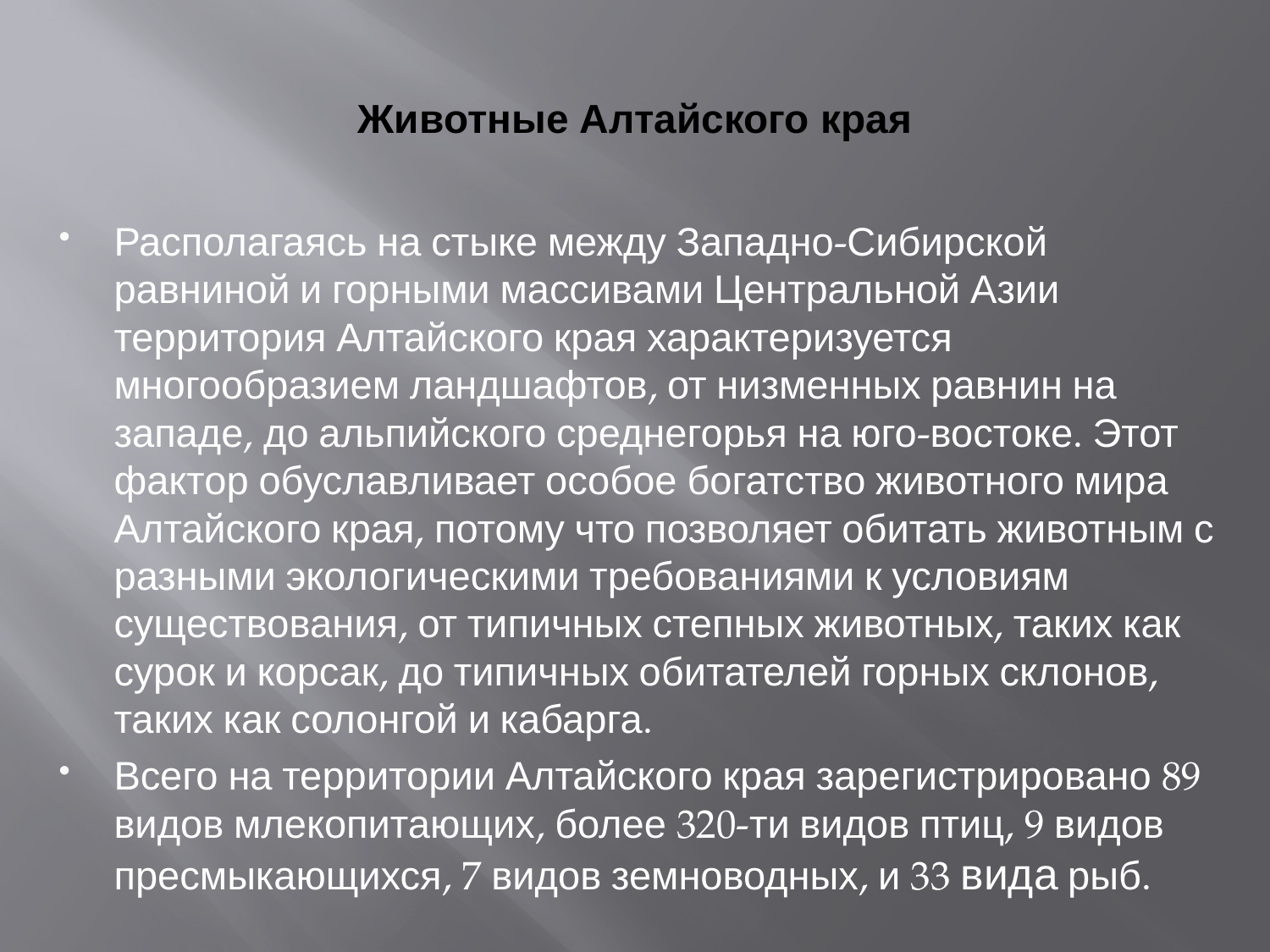

# Животные Алтайского края

Располагаясь на стыке между Западно-Сибирской равниной и горными массивами Центральной Азии территория Алтайского края характеризуется многообразием ландшафтов, от низменных равнин на западе, до альпийского среднегорья на юго-востоке. Этот фактор обуславливает особое богатство животного мира Алтайского края, потому что позволяет обитать животным с разными экологическими требованиями к условиям существования, от типичных степных животных, таких как сурок и корсак, до типичных обитателей горных склонов, таких как солонгой и кабарга.
Всего на территории Алтайского края зарегистрировано 89 видов млекопитающих, более 320-ти видов птиц, 9 видов пресмыкающихся, 7 видов земноводных, и 33 вида рыб.